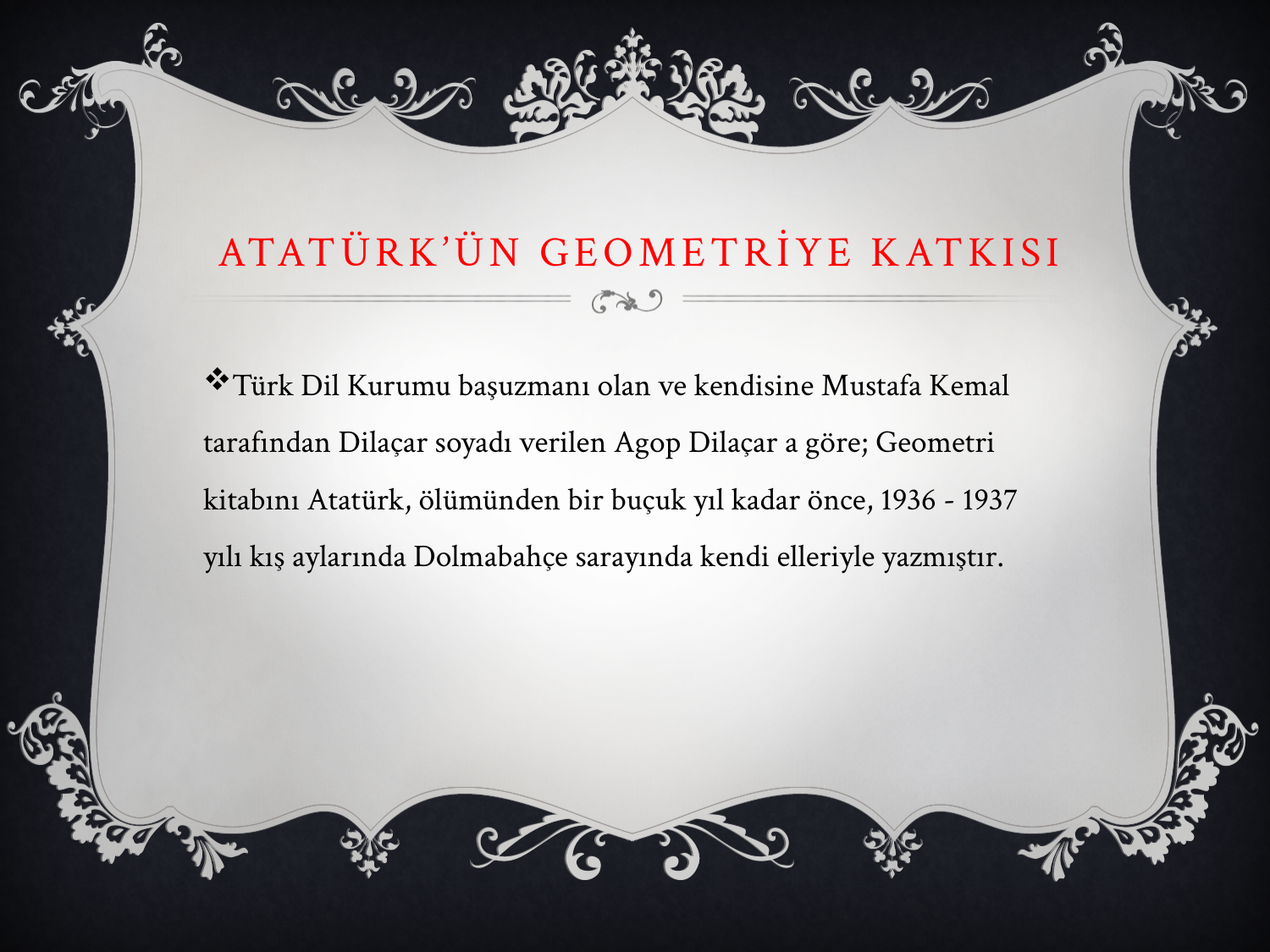

# Atatürk’ün geometriye katkısı
Türk Dil Kurumu başuzmanı olan ve kendisine Mustafa Kemal tarafından Dilaçar soyadı verilen Agop Dilaçar a göre; Geometri kitabını Atatürk, ölümünden bir buçuk yıl kadar önce, 1936 - 1937 yılı kış aylarında Dolmabahçe sarayında kendi elleriyle yazmıştır.